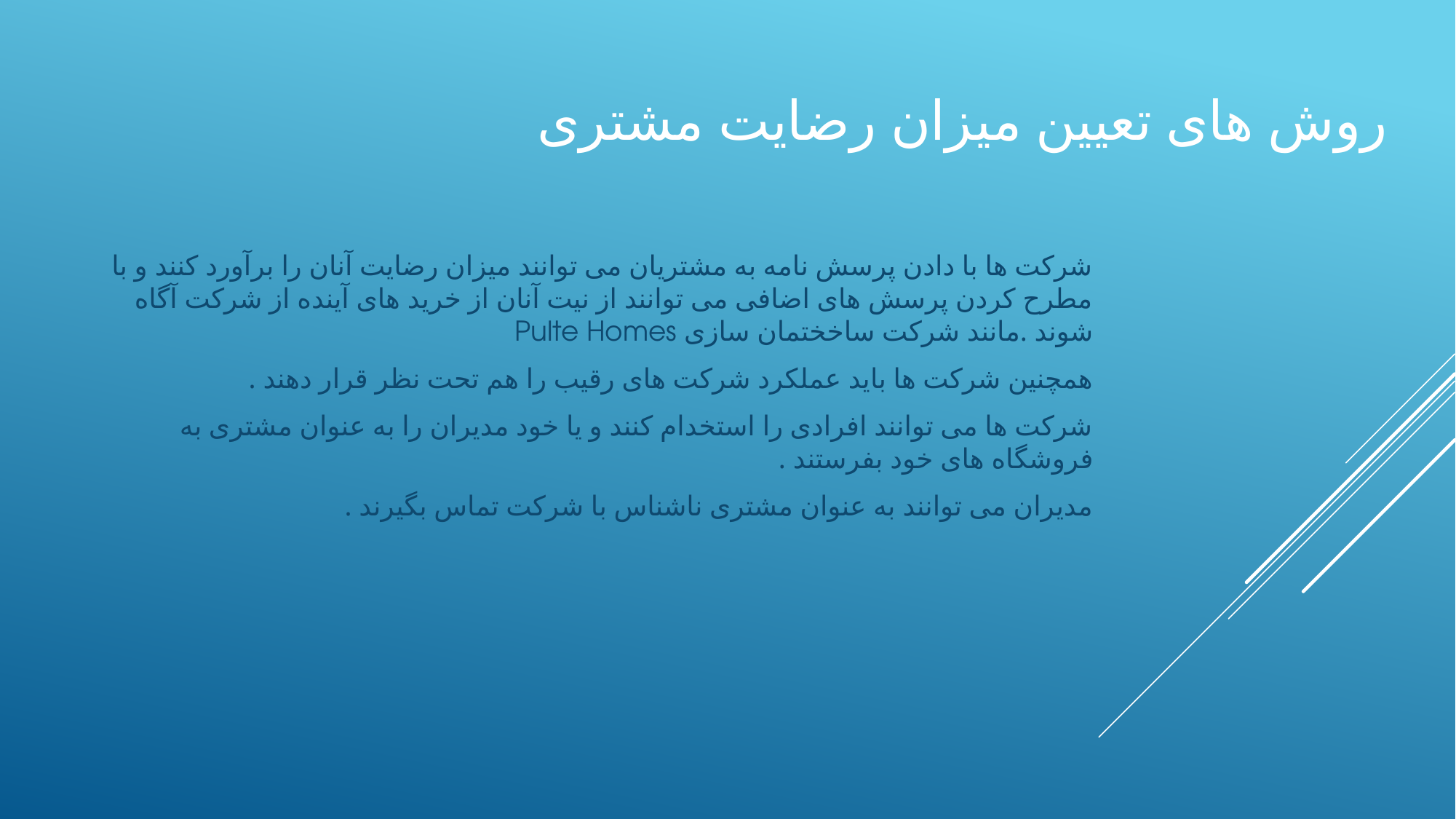

# روش های تعیین میزان رضایت مشتری
شرکت ها با دادن پرسش نامه به مشتریان می توانند میزان رضایت آنان را برآورد کنند و با مطرح کردن پرسش های اضافی می توانند از نیت آنان از خرید های آینده از شرکت آگاه شوند .مانند شرکت ساخختمان سازی Pulte Homes
همچنین شرکت ها باید عملکرد شرکت های رقیب را هم تحت نظر قرار دهند .
شرکت ها می توانند افرادی را استخدام کنند و یا خود مدیران را به عنوان مشتری به فروشگاه های خود بفرستند .
مدیران می توانند به عنوان مشتری ناشناس با شرکت تماس بگیرند .